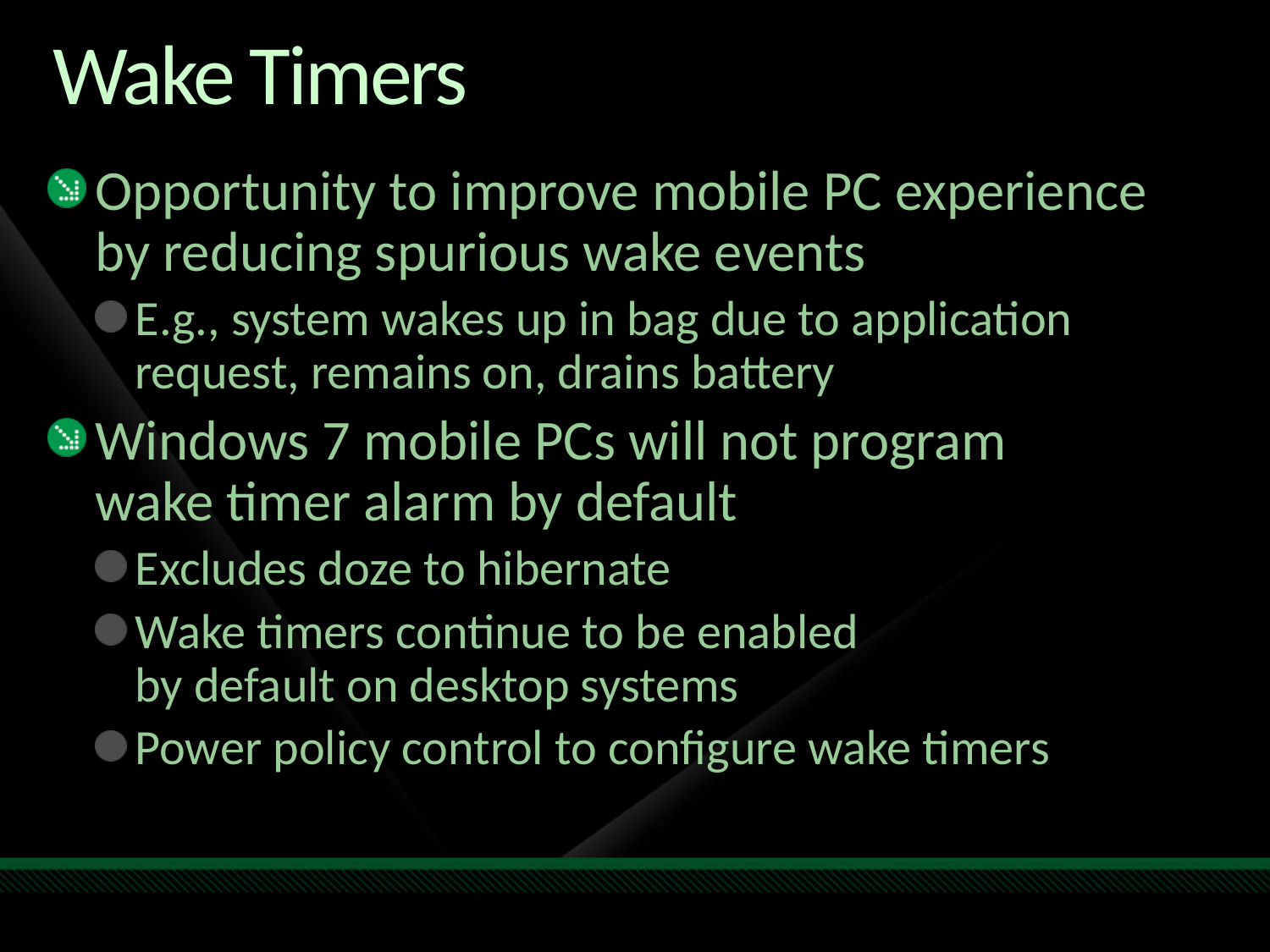

# Wake Timers
Opportunity to improve mobile PC experience
by reducing spurious wake events
E.g., system wakes up in bag due to application request, remains on, drains battery
Windows 7 mobile PCs will not program
wake timer alarm by default
Excludes doze to hibernate
Wake timers continue to be enabled
by default on desktop systems
Power policy control to configure wake timers